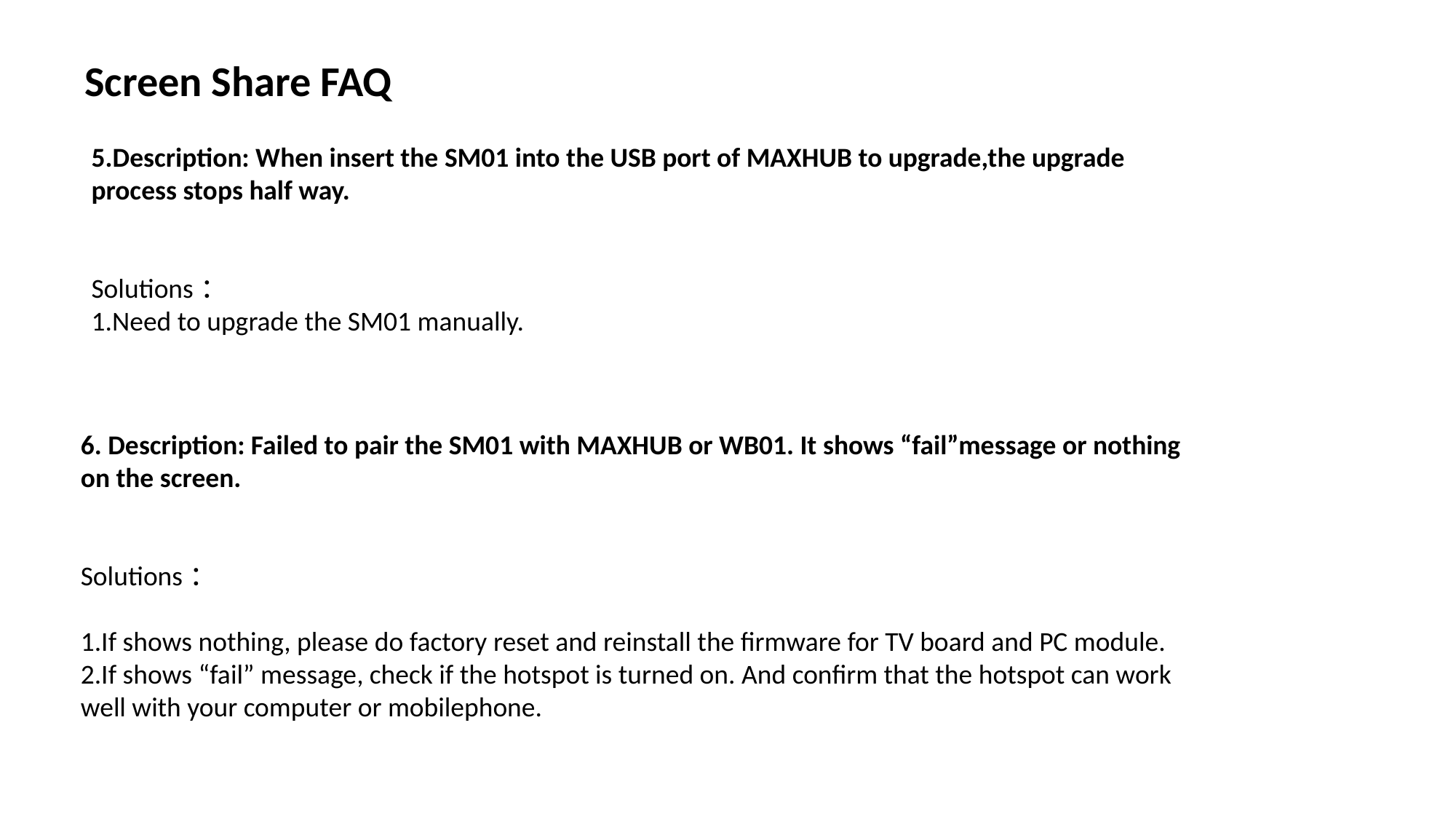

Screen Share FAQ
5.Description: When insert the SM01 into the USB port of MAXHUB to upgrade,the upgrade process stops half way.

Solutions：
1.Need to upgrade the SM01 manually.

6. Description: Failed to pair the SM01 with MAXHUB or WB01. It shows “fail”message or nothing  on the screen.

Solutions：

1.If shows nothing, please do factory reset and reinstall the firmware for TV board and PC module.
2.If shows “fail” message, check if the hotspot is turned on. And confirm that the hotspot can work well with your computer or mobilephone.